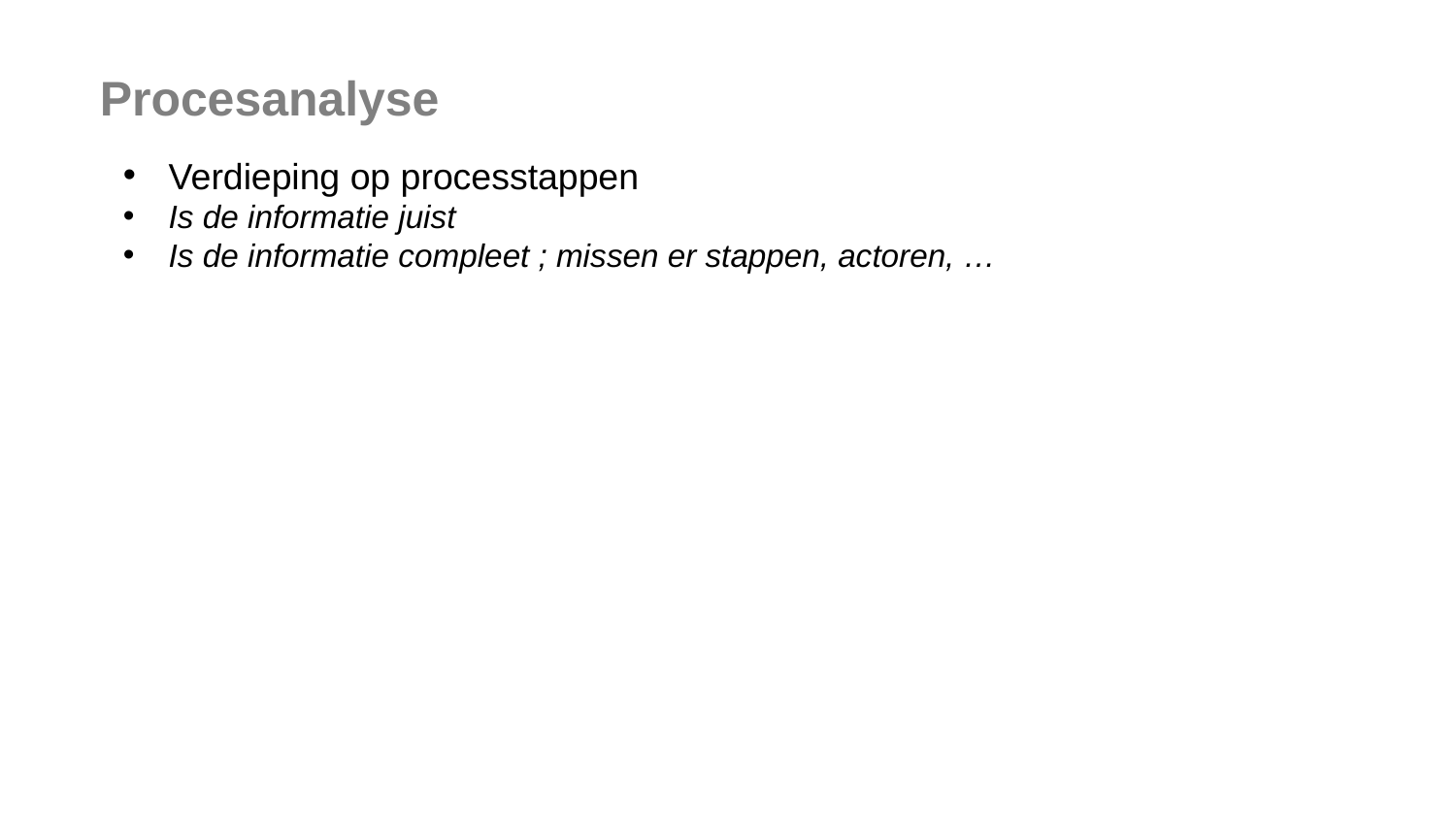

Procesanalyse
Verdieping op processtappen
Is de informatie juist
Is de informatie compleet ; missen er stappen, actoren, …